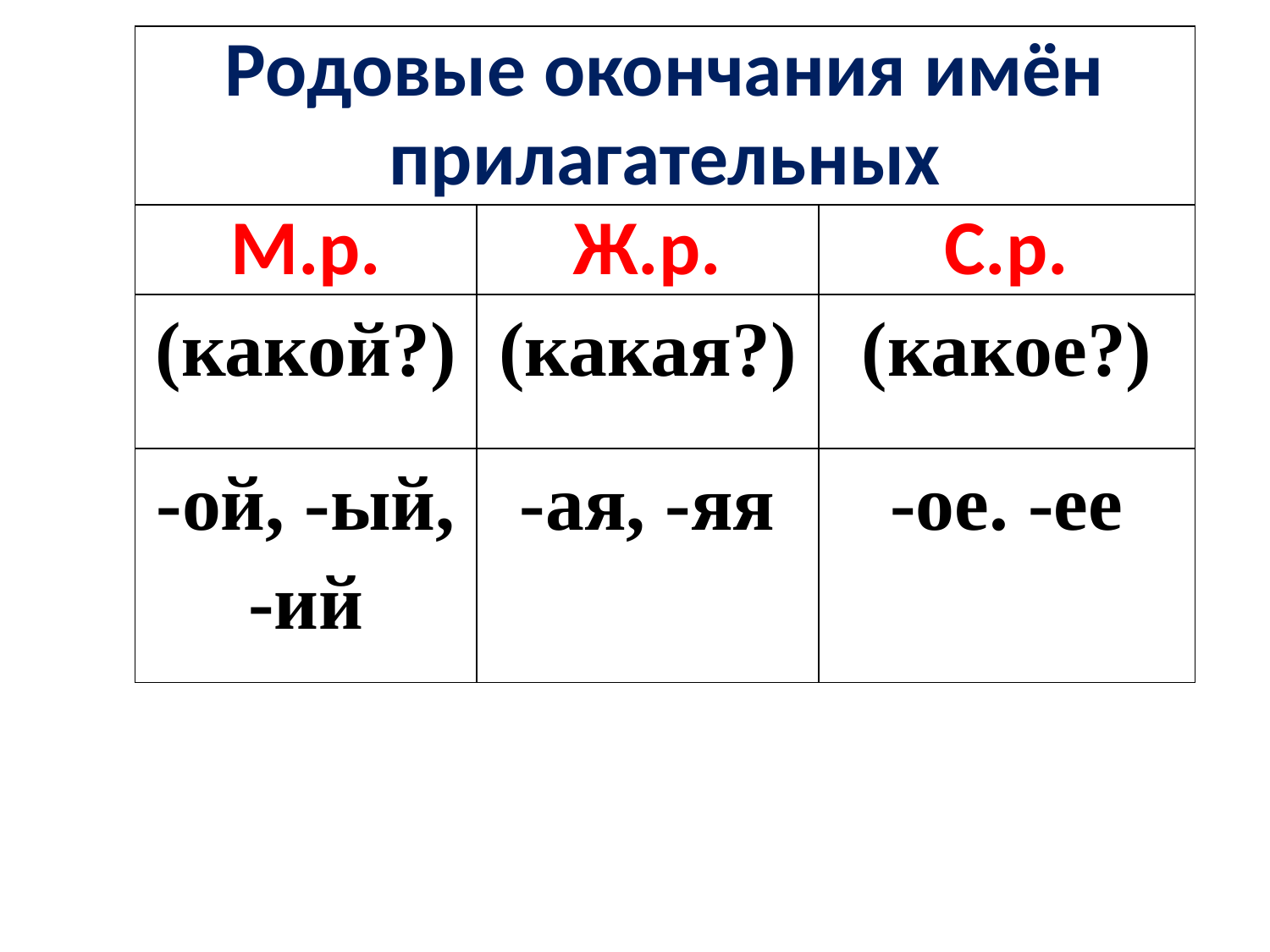

| Родовые окончания имён прилагательных |  |  |
| --- | --- | --- |
| М.р. | Ж.р. | С.р. |
| (какой?) | (какая?) | (какое?) |
| -ой, -ый, -ий | -ая, -яя | -ое. -ее |
#